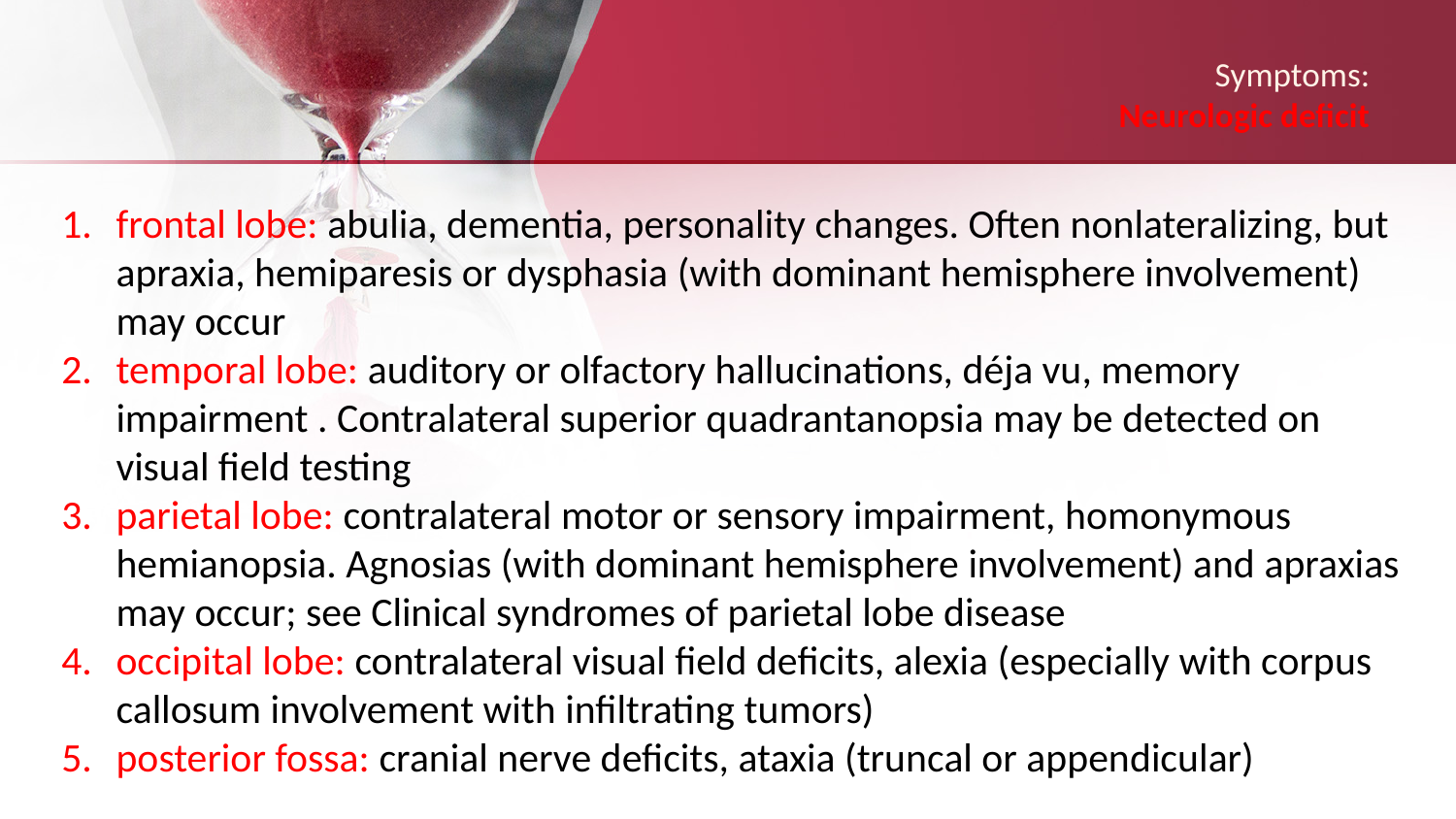

# Symptoms: Neurologic deficit
frontal lobe: abulia, dementia, personality changes. Often nonlateralizing, but apraxia, hemiparesis or dysphasia (with dominant hemisphere involvement) may occur
temporal lobe: auditory or olfactory hallucinations, déja vu, memory impairment . Contralateral superior quadrantanopsia may be detected on visual field testing
parietal lobe: contralateral motor or sensory impairment, homonymous hemianopsia. Agnosias (with dominant hemisphere involvement) and apraxias may occur; see Clinical syndromes of parietal lobe disease
occipital lobe: contralateral visual field deficits, alexia (especially with corpus callosum involvement with infiltrating tumors)
posterior fossa: cranial nerve deficits, ataxia (truncal or appendicular)